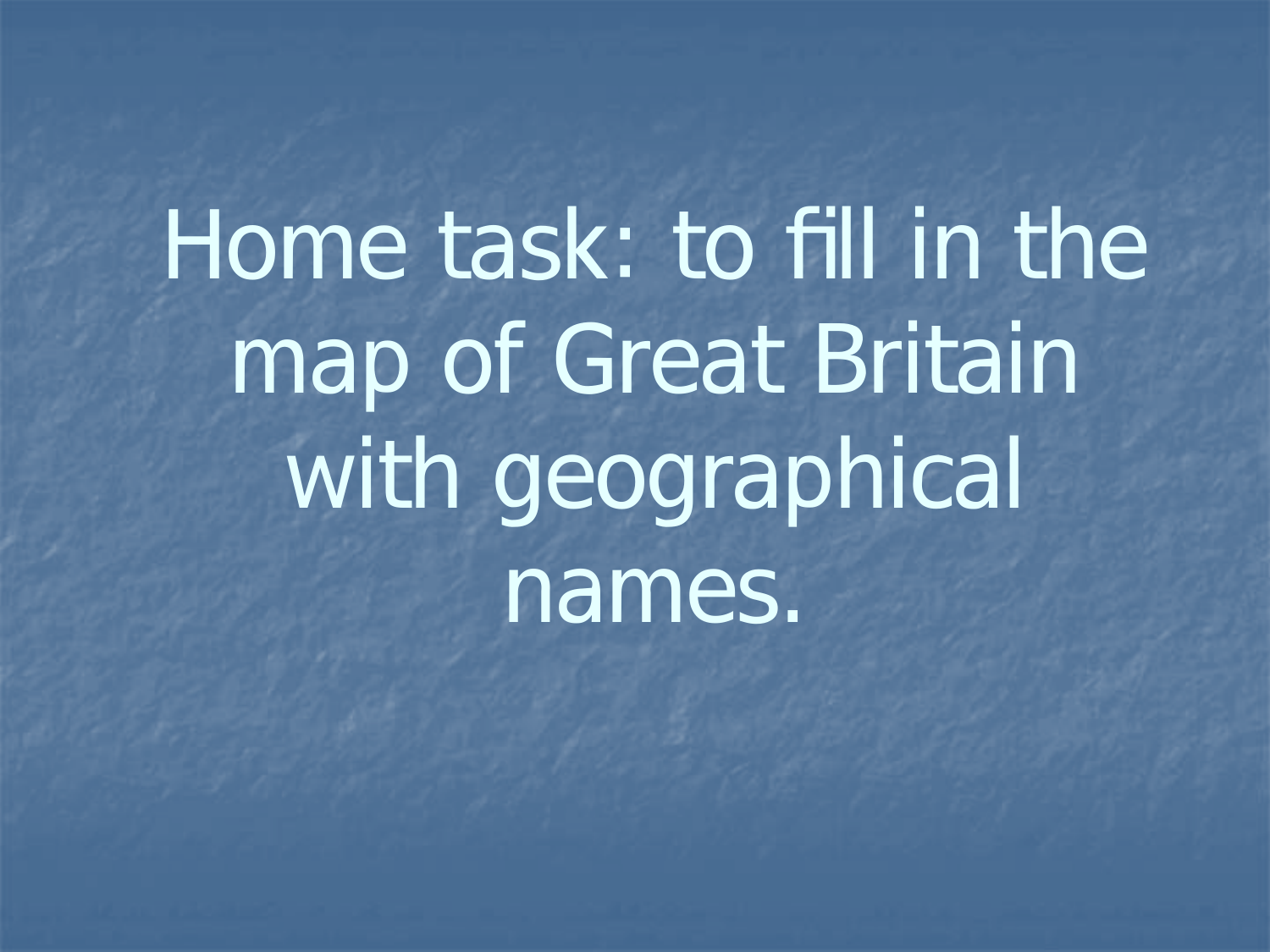

Home task: to fill in the map of Great Britain with geographical names.